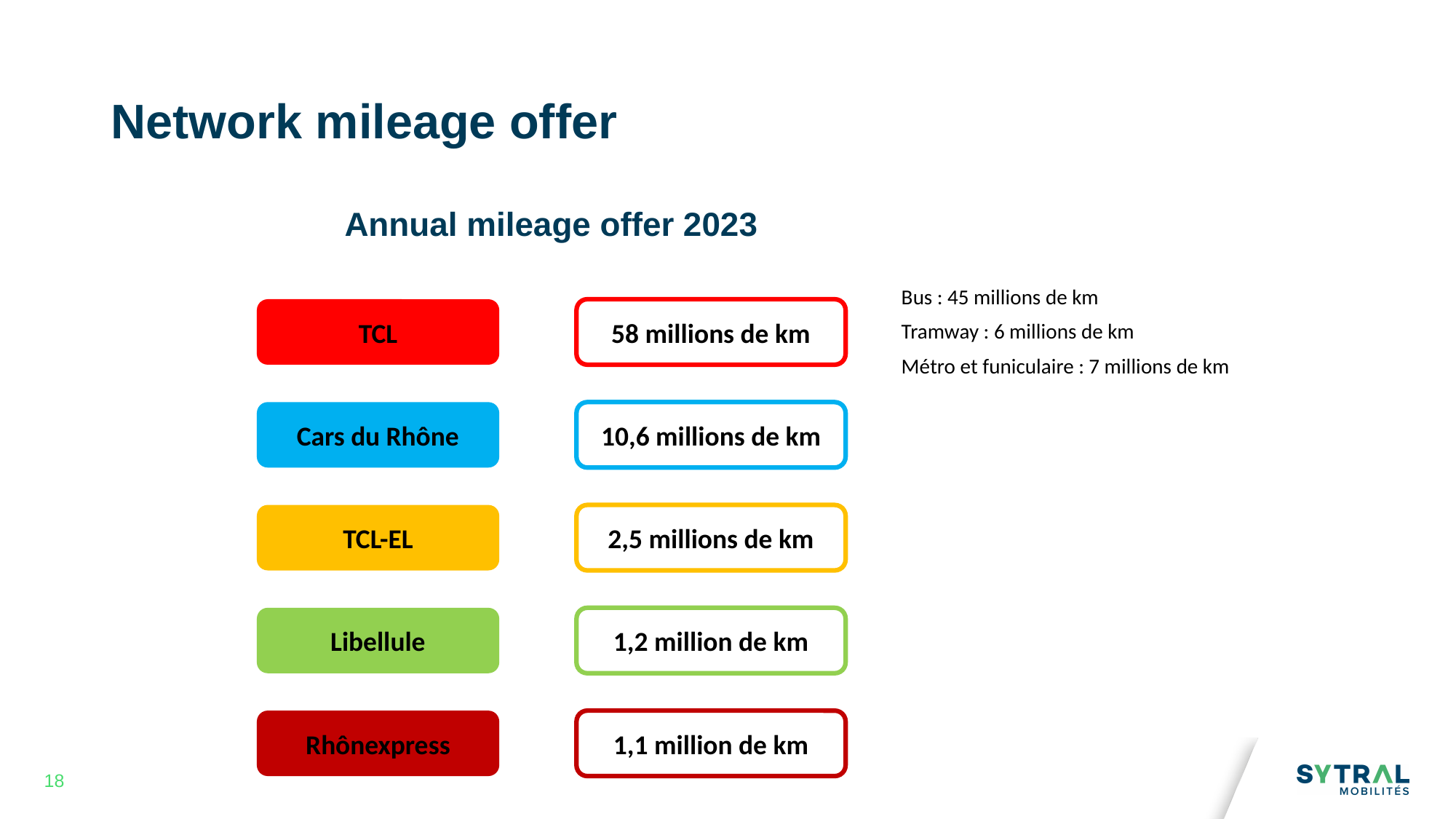

Network mileage offer
Annual mileage offer 2023
Bus : 45 millions de km
Tramway : 6 millions de km
Métro et funiculaire : 7 millions de km
TCL
58 millions de km
Cars du Rhône
10,6 millions de km
TCL-EL
2,5 millions de km
Libellule
1,2 million de km
Rhônexpress
1,1 million de km
18